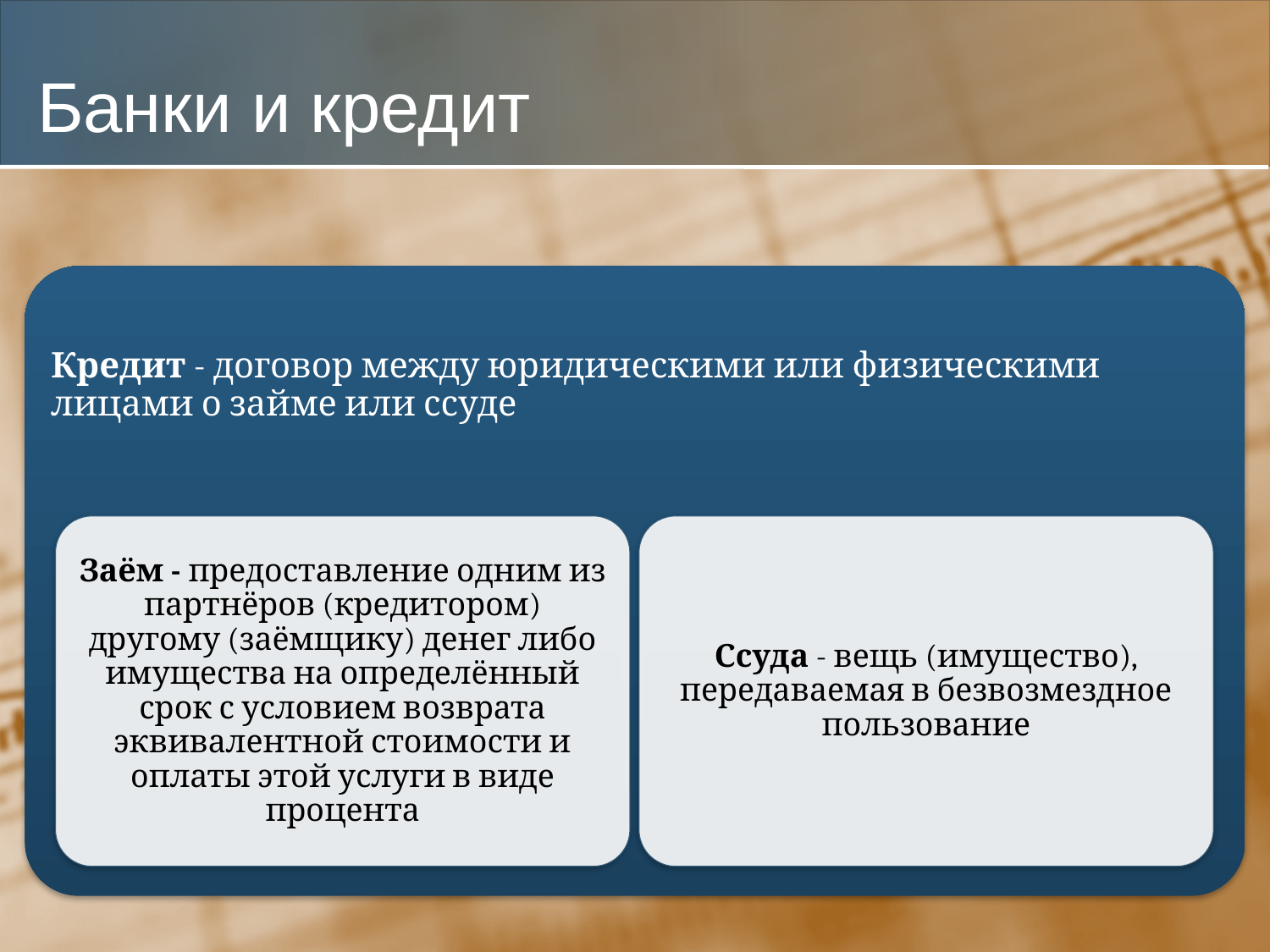

# Банки и кредит

Кредит - договор между юридическими или физическими лицами о займе или ссуде
Заём - предоставление одним из партнёров (кредитором) другому (заёмщику) денег либо имущества на определённый срок с условием возврата эквивалентной стоимости и оплаты этой услуги в виде процента
Ссуда - вещь (имущество), передаваемая в безвозмездное пользование